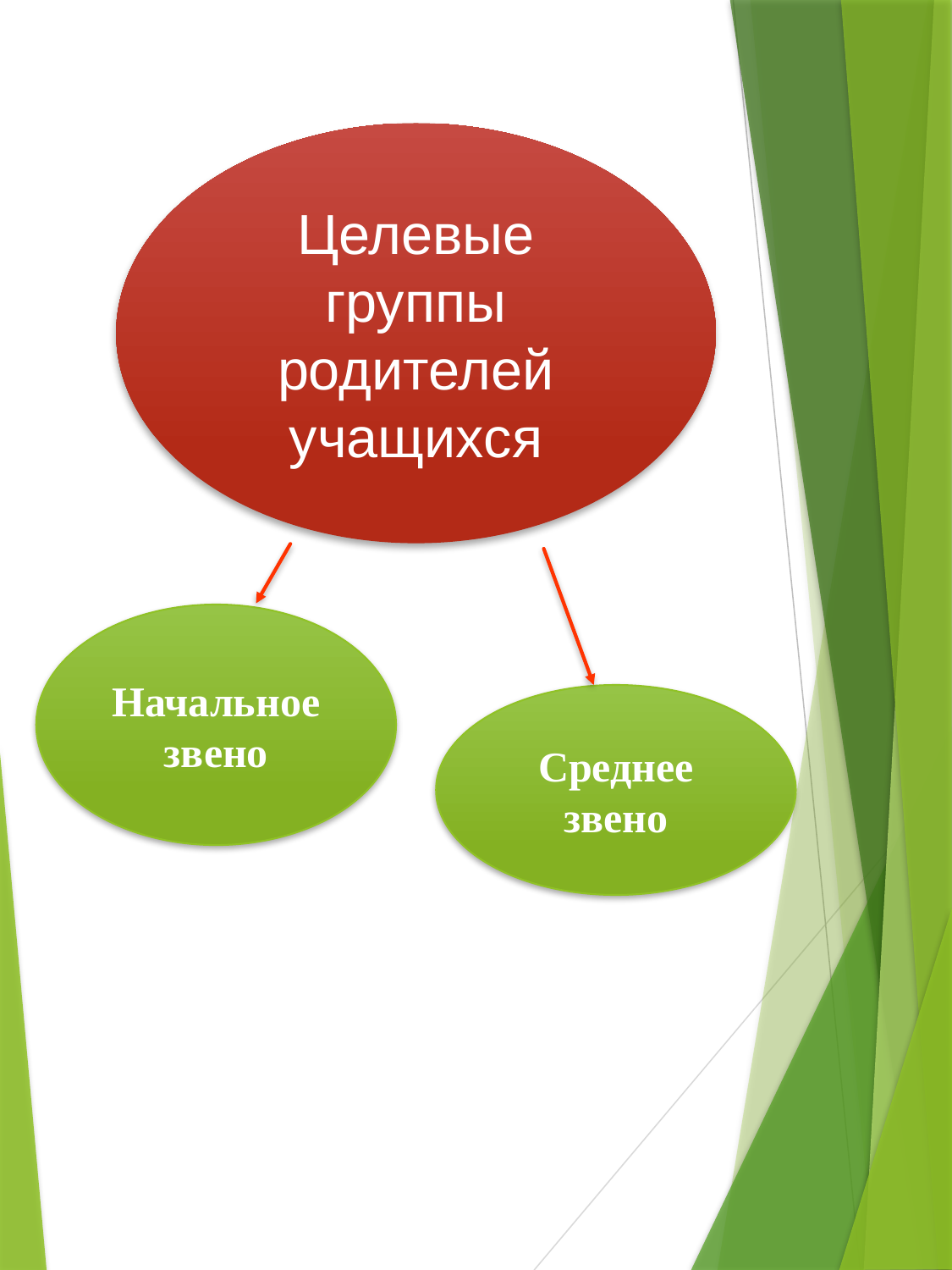

Целевые группы родителей учащихся
Начальное
звено
Среднее
звено